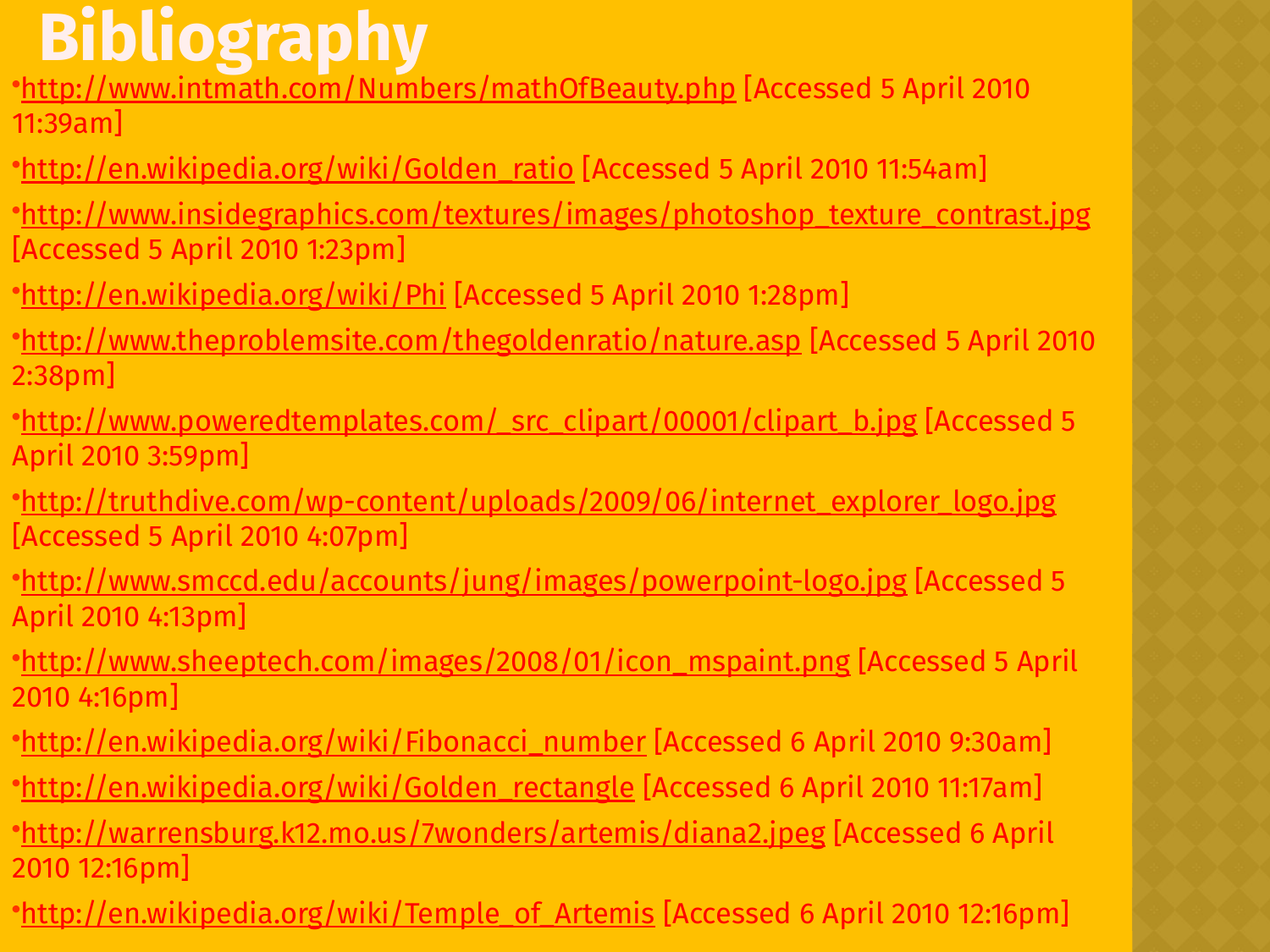

# Bibliography
http://www.intmath.com/Numbers/mathOfBeauty.php [Accessed 5 April 2010 11:39am]
http://en.wikipedia.org/wiki/Golden_ratio [Accessed 5 April 2010 11:54am]
http://www.insidegraphics.com/textures/images/photoshop_texture_contrast.jpg [Accessed 5 April 2010 1:23pm]
http://en.wikipedia.org/wiki/Phi [Accessed 5 April 2010 1:28pm]
http://www.theproblemsite.com/thegoldenratio/nature.asp [Accessed 5 April 2010 2:38pm]
http://www.poweredtemplates.com/_src_clipart/00001/clipart_b.jpg [Accessed 5 April 2010 3:59pm]
http://truthdive.com/wp-content/uploads/2009/06/internet_explorer_logo.jpg [Accessed 5 April 2010 4:07pm]
http://www.smccd.edu/accounts/jung/images/powerpoint-logo.jpg [Accessed 5 April 2010 4:13pm]
http://www.sheeptech.com/images/2008/01/icon_mspaint.png [Accessed 5 April 2010 4:16pm]
http://en.wikipedia.org/wiki/Fibonacci_number [Accessed 6 April 2010 9:30am]
http://en.wikipedia.org/wiki/Golden_rectangle [Accessed 6 April 2010 11:17am]
http://warrensburg.k12.mo.us/7wonders/artemis/diana2.jpeg [Accessed 6 April 2010 12:16pm]
http://en.wikipedia.org/wiki/Temple_of_Artemis [Accessed 6 April 2010 12:16pm]